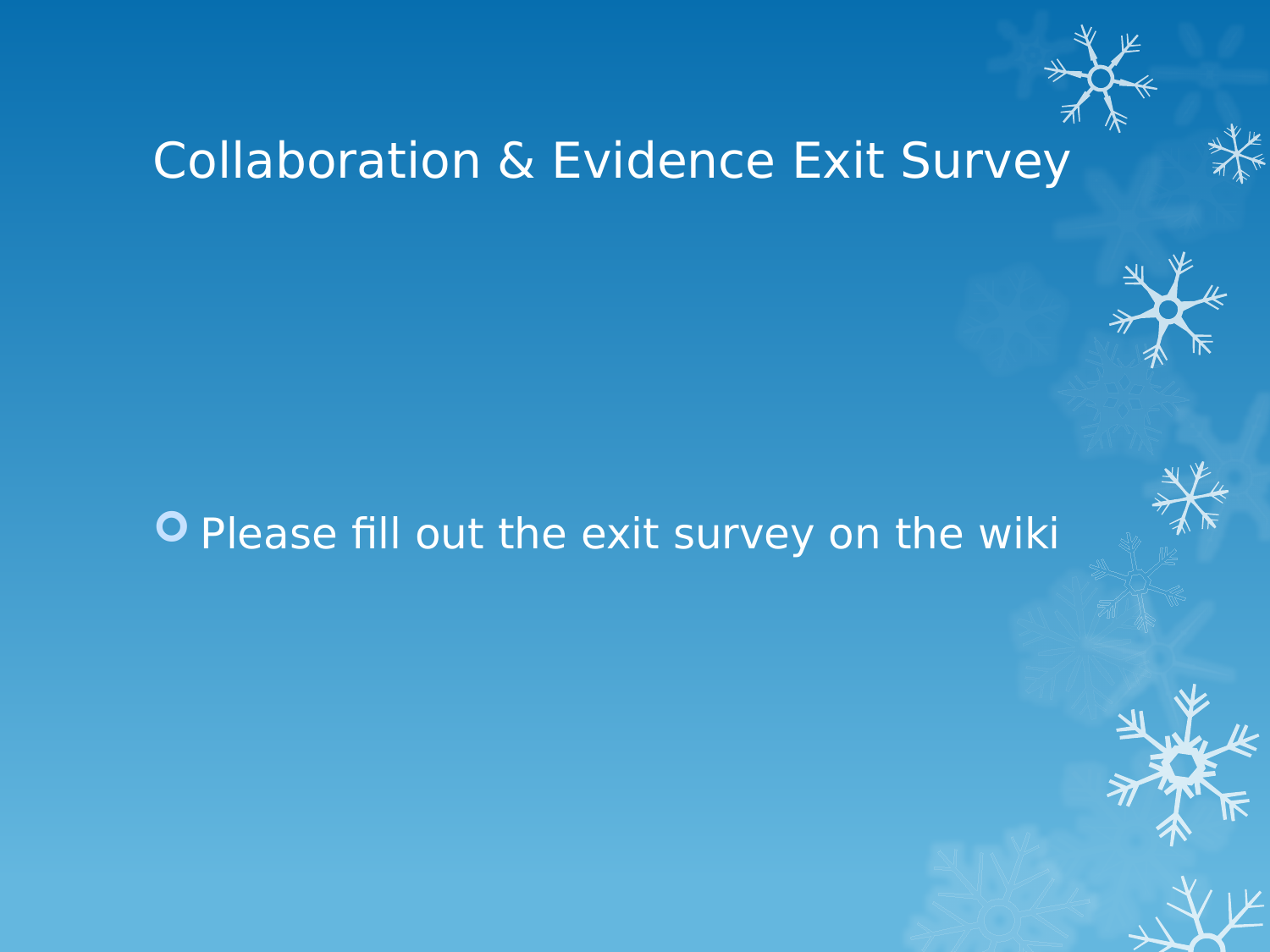

# Collaboration & Evidence Exit Survey
Please fill out the exit survey on the wiki